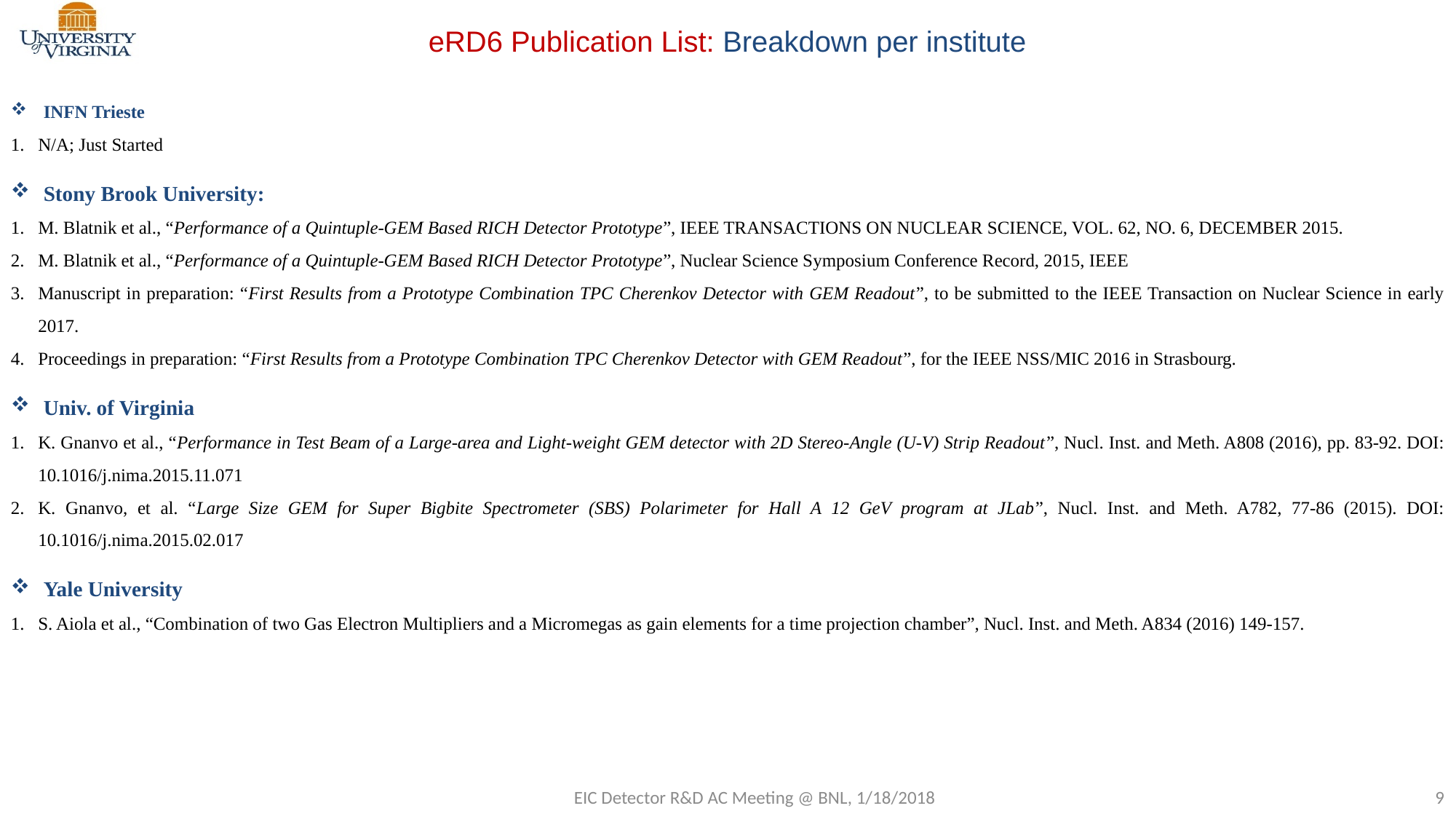

eRD6 Publication List: Breakdown per institute
INFN Trieste
N/A; Just Started
Stony Brook University:
M. Blatnik et al., “Performance of a Quintuple-GEM Based RICH Detector Prototype”, IEEE TRANSACTIONS ON NUCLEAR SCIENCE, VOL. 62, NO. 6, DECEMBER 2015.
M. Blatnik et al., “Performance of a Quintuple-GEM Based RICH Detector Prototype”, Nuclear Science Symposium Conference Record, 2015, IEEE
Manuscript in preparation: “First Results from a Prototype Combination TPC Cherenkov Detector with GEM Readout”, to be submitted to the IEEE Transaction on Nuclear Science in early 2017.
Proceedings in preparation: “First Results from a Prototype Combination TPC Cherenkov Detector with GEM Readout”, for the IEEE NSS/MIC 2016 in Strasbourg.
Univ. of Virginia
K. Gnanvo et al., “Performance in Test Beam of a Large-area and Light-weight GEM detector with 2D Stereo-Angle (U-V) Strip Readout”, Nucl. Inst. and Meth. A808 (2016), pp. 83-92. DOI: 10.1016/j.nima.2015.11.071
K. Gnanvo, et al. “Large Size GEM for Super Bigbite Spectrometer (SBS) Polarimeter for Hall A 12 GeV program at JLab”, Nucl. Inst. and Meth. A782, 77-86 (2015). DOI: 10.1016/j.nima.2015.02.017
Yale University
S. Aiola et al., “Combination of two Gas Electron Multipliers and a Micromegas as gain elements for a time projection chamber”, Nucl. Inst. and Meth. A834 (2016) 149-157.

EIC Detector R&D AC Meeting @ BNL, 1/18/2018
9